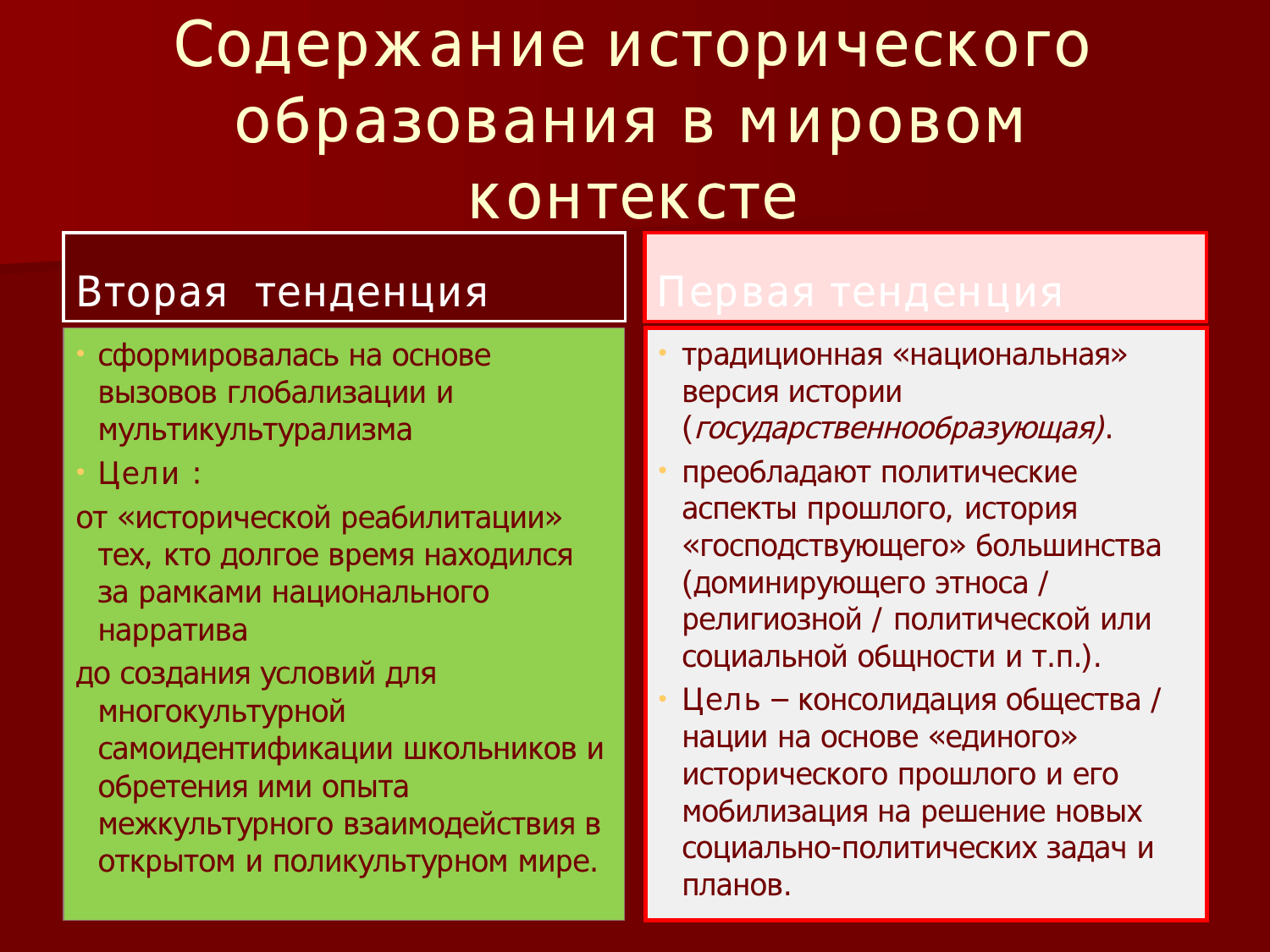

# Содержание исторического образования в мировом контексте
Вторая  тенденция
Первая тенденция
сформировалась на основе  вызовов глобализации и мультикультурализма
Цели :
от «исторической реабилитации» тех, кто долгое время находился за рамками национального нарратива
до создания условий для многокультурной самоидентификации школьников и обретения ими опыта межкультурного взаимодействия в открытом и поликультурном мире.
традиционная «национальная» версия истории (государственнообразующая).
преобладают политические аспекты прошлого, история «господствующего» большинства (доминирующего этноса / религиозной / политической или социальной общности и т.п.).
Цель – консолидация общества / нации на основе «единого» исторического прошлого и его мобилизация на решение новых социально-политических задач и планов.